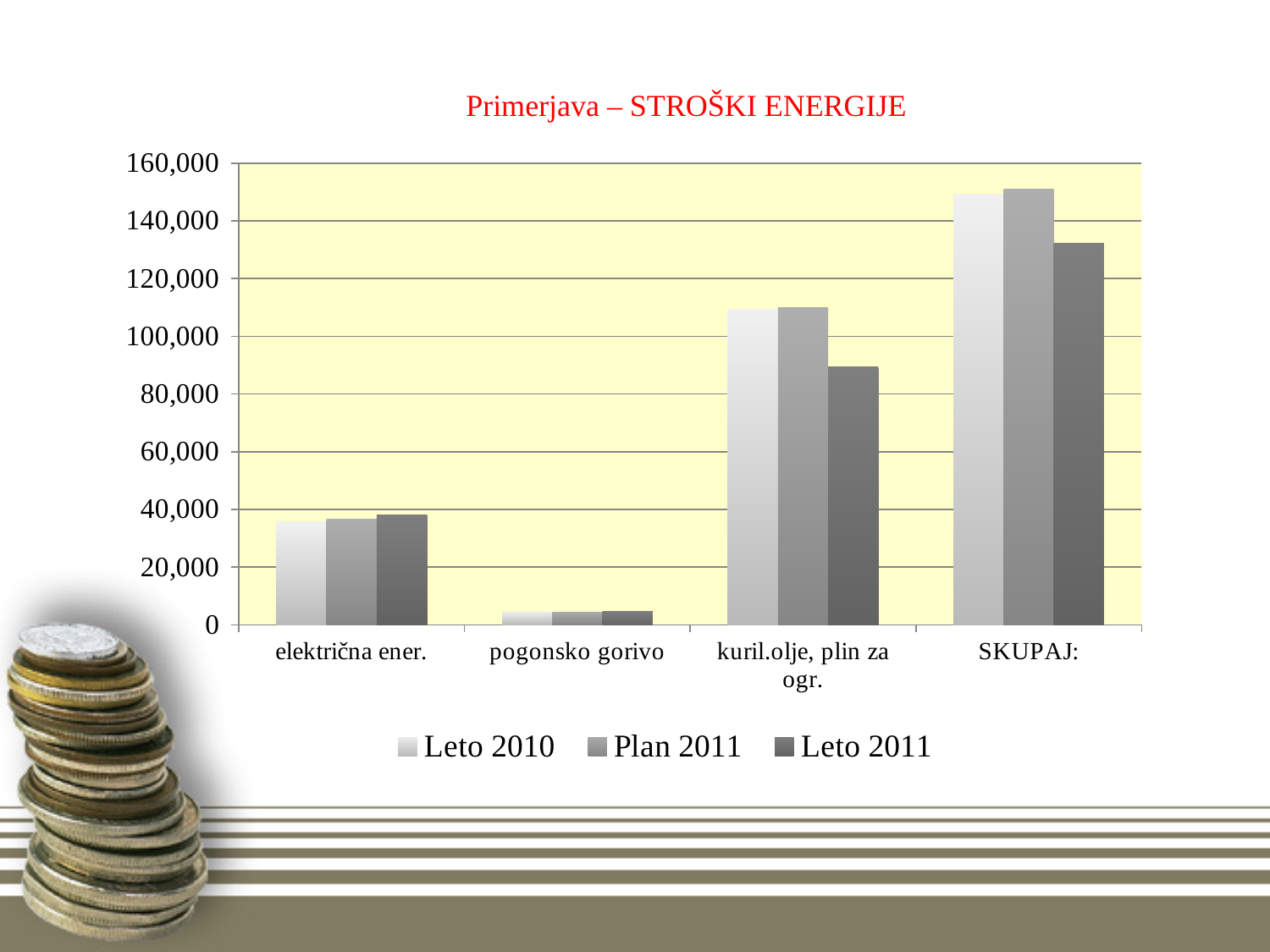

# Primerjava – STROŠKI ENERGIJE

### Chart

| Category | Leto 2010 | Plan 2011 | Leto 2011 |
|---|---|---|---|
| električna ener. | 35609.65 | 36571.11 | 38216.3 |
| pogonsko gorivo | 4337.91 | 4455.03 | 4657.32 |
| kuril.olje, plin za ogr. | 109240.72 | 110000.0 | 89413.37 |
| SKUPAJ: | 149188.28 | 151026.14 | 132286.99 |